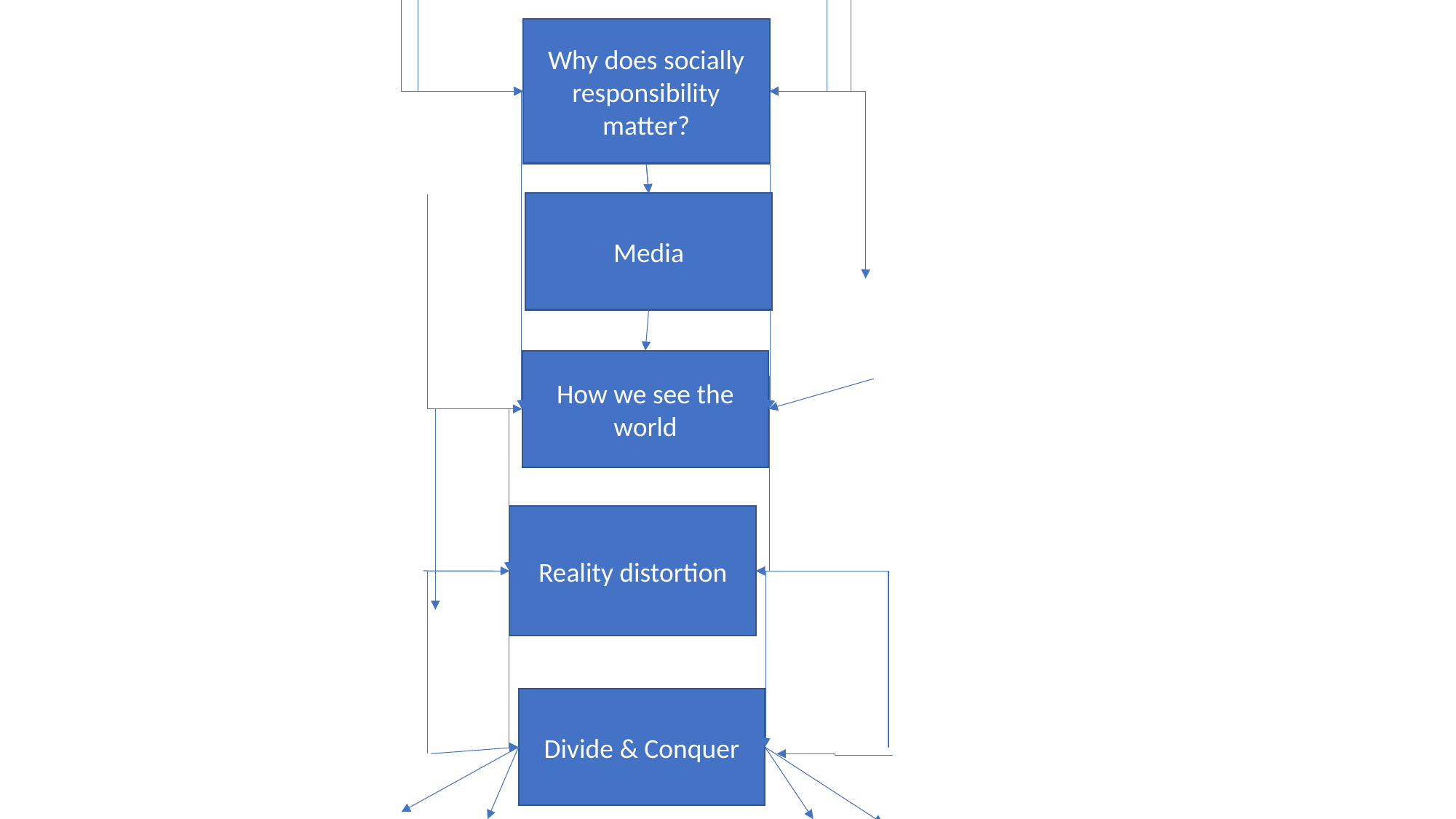

Why does socially responsibility matter?
Media
How we see the world
Reality distortion
Divide & Conquer